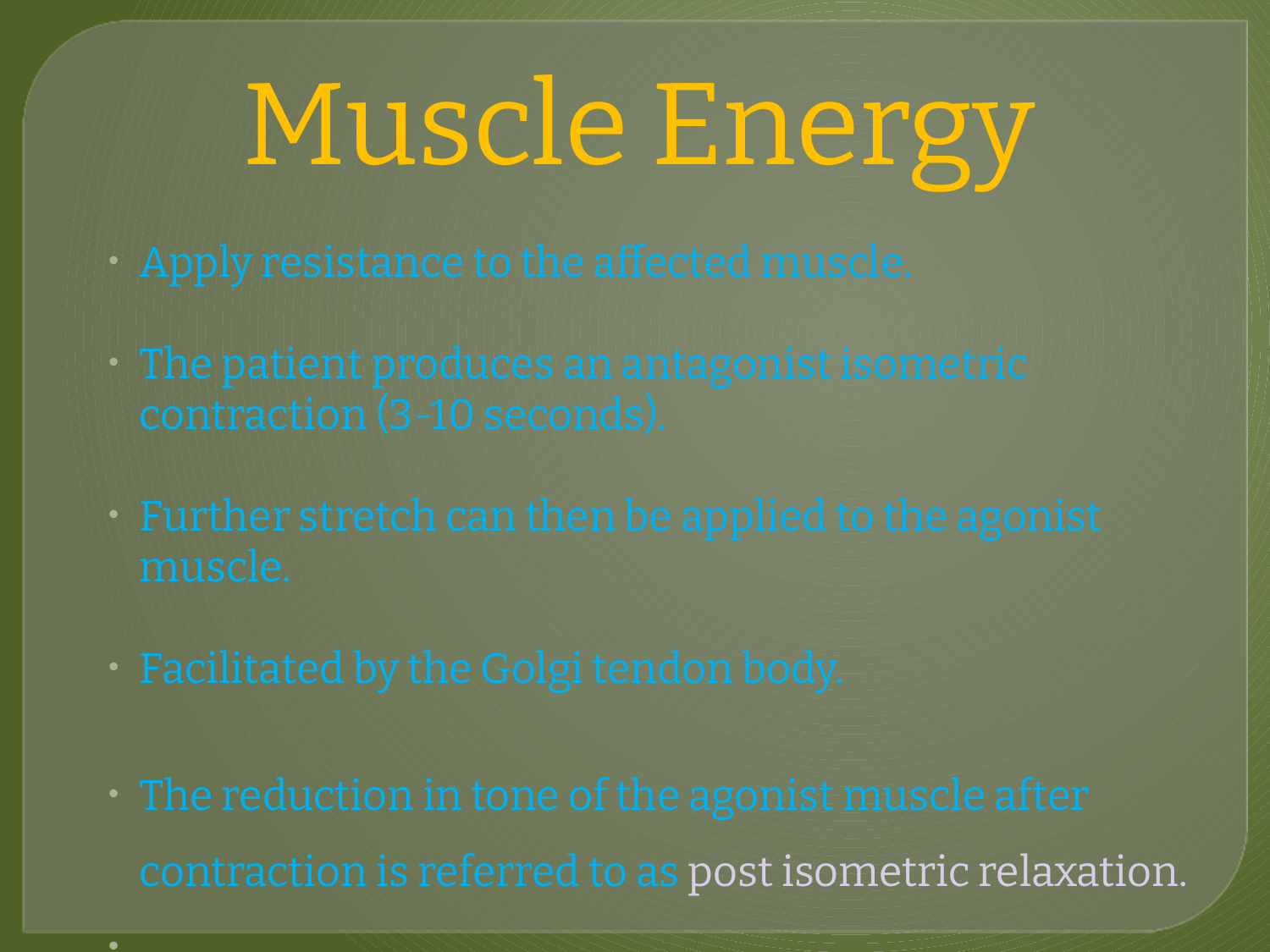

# Muscle Energy
Apply resistance to the affected muscle.

The patient produces an antagonist isometric contraction (3-10 seconds).

Further stretch can then be applied to the agonist muscle.

Facilitated by the Golgi tendon body.

The reduction in tone of the agonist muscle after contraction is referred to as post isometric relaxation.